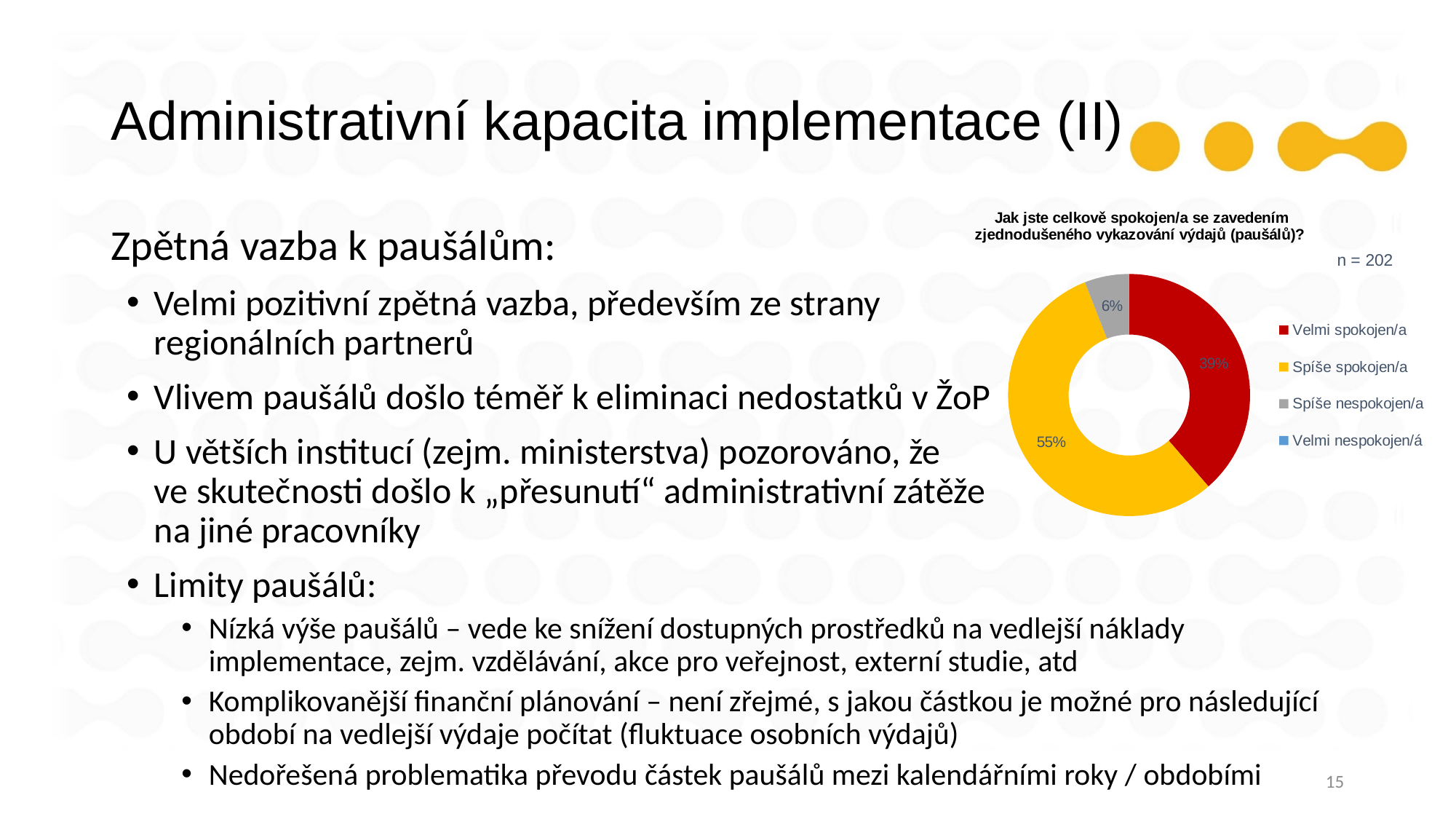

# Administrativní kapacita implementace (II)

### Chart: Jak jste celkově spokojen/a se zavedením zjednodušeného vykazování výdajů (paušálů)?

| Category |  |
|---|---|
| Velmi spokojen/a | 78.0 |
| Spíše spokojen/a | 112.0 |
| Spíše nespokojen/a | 12.0 |
| Velmi nespokojen/á | 0.0 |
Zpětná vazba k paušálům:
Velmi pozitivní zpětná vazba, především ze strany
regionálních partnerů
Vlivem paušálů došlo téměř k eliminaci nedostatků v ŽoP
U větších institucí (zejm. ministerstva) pozorováno, že
ve skutečnosti došlo k „přesunutí“ administrativní zátěže
na jiné pracovníky
Limity paušálů:
Nízká výše paušálů – vede ke snížení dostupných prostředků na vedlejší náklady implementace, zejm. vzdělávání, akce pro veřejnost, externí studie, atd
Komplikovanější finanční plánování – není zřejmé, s jakou částkou je možné pro následující období na vedlejší výdaje počítat (fluktuace osobních výdajů)
Nedořešená problematika převodu částek paušálů mezi kalendářními roky / obdobími

15